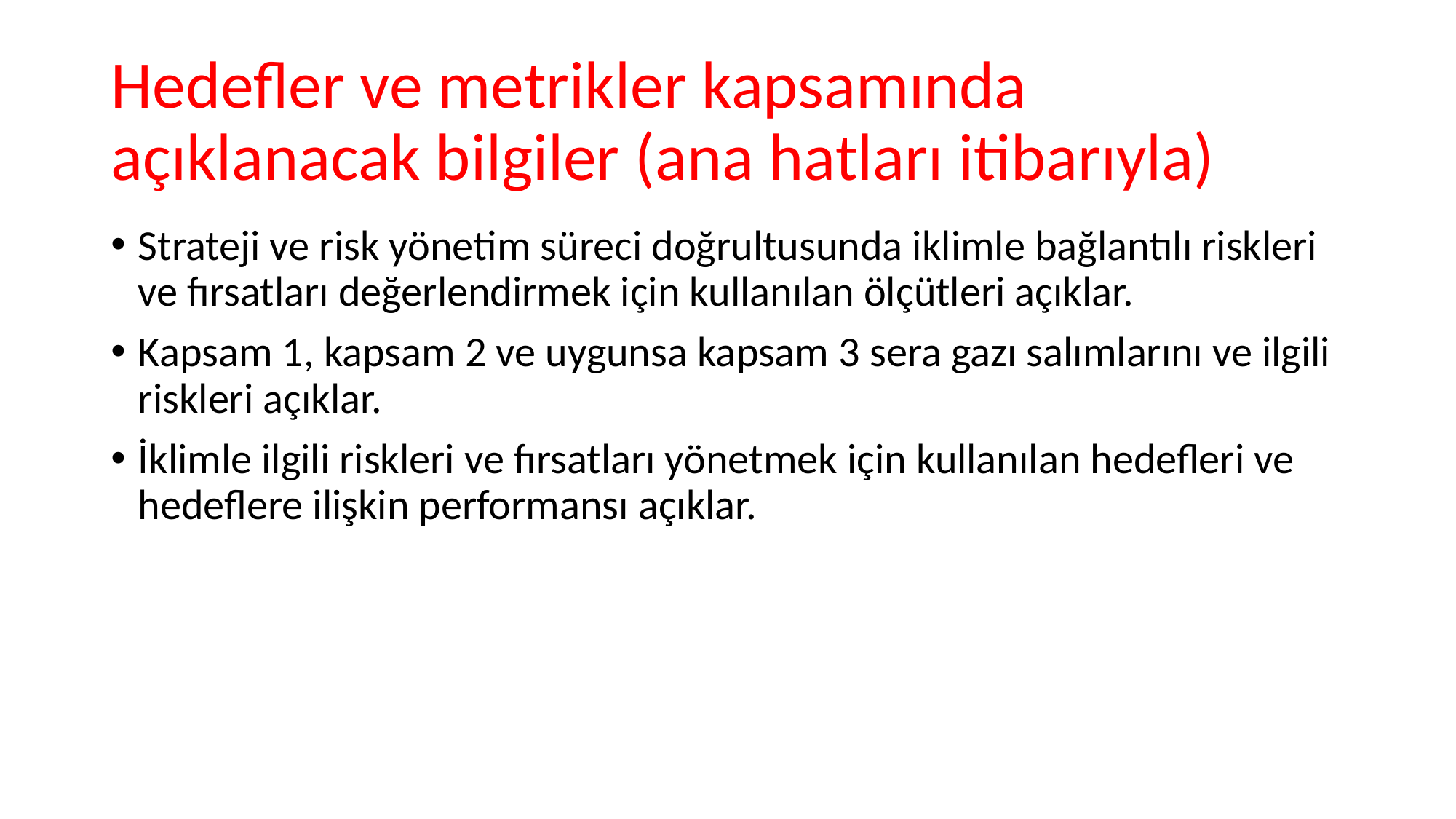

# Hedefler ve metrikler kapsamında açıklanacak bilgiler (ana hatları itibarıyla)
Strateji ve risk yönetim süreci doğrultusunda iklimle bağlantılı riskleri ve fırsatları değerlendirmek için kullanılan ölçütleri açıklar.
Kapsam 1, kapsam 2 ve uygunsa kapsam 3 sera gazı salımlarını ve ilgili riskleri açıklar.
İklimle ilgili riskleri ve fırsatları yönetmek için kullanılan hedefleri ve hedeflere ilişkin performansı açıklar.